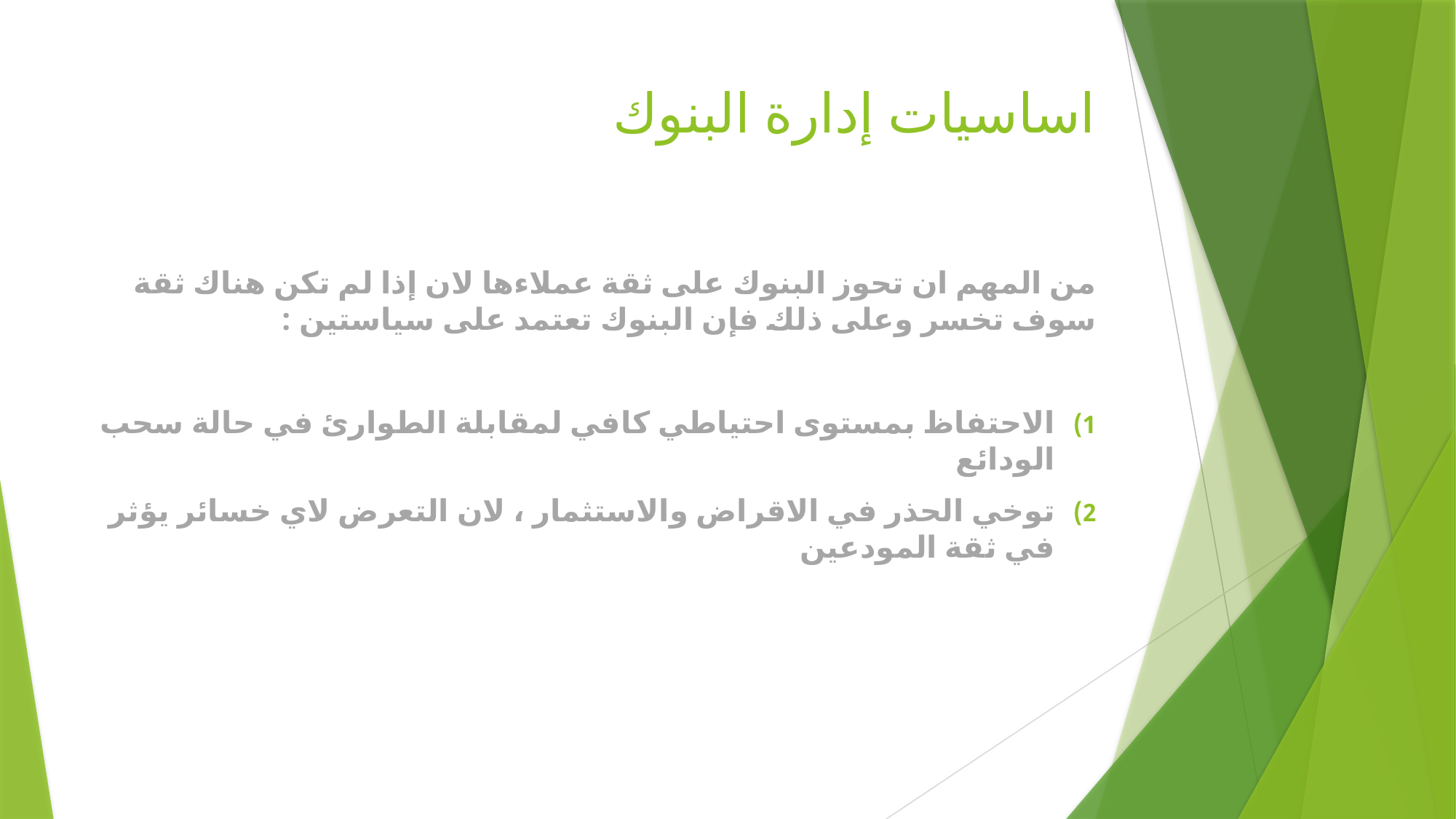

# اساسيات إدارة البنوك
من المهم ان تحوز البنوك على ثقة عملاءها لان إذا لم تكن هناك ثقة سوف تخسر وعلى ذلك فإن البنوك تعتمد على سياستين :

الاحتفاظ بمستوى احتياطي كافي لمقابلة الطوارئ في حالة سحب الودائع
توخي الحذر في الاقراض والاستثمار ، لان التعرض لاي خسائر يؤثر في ثقة المودعين